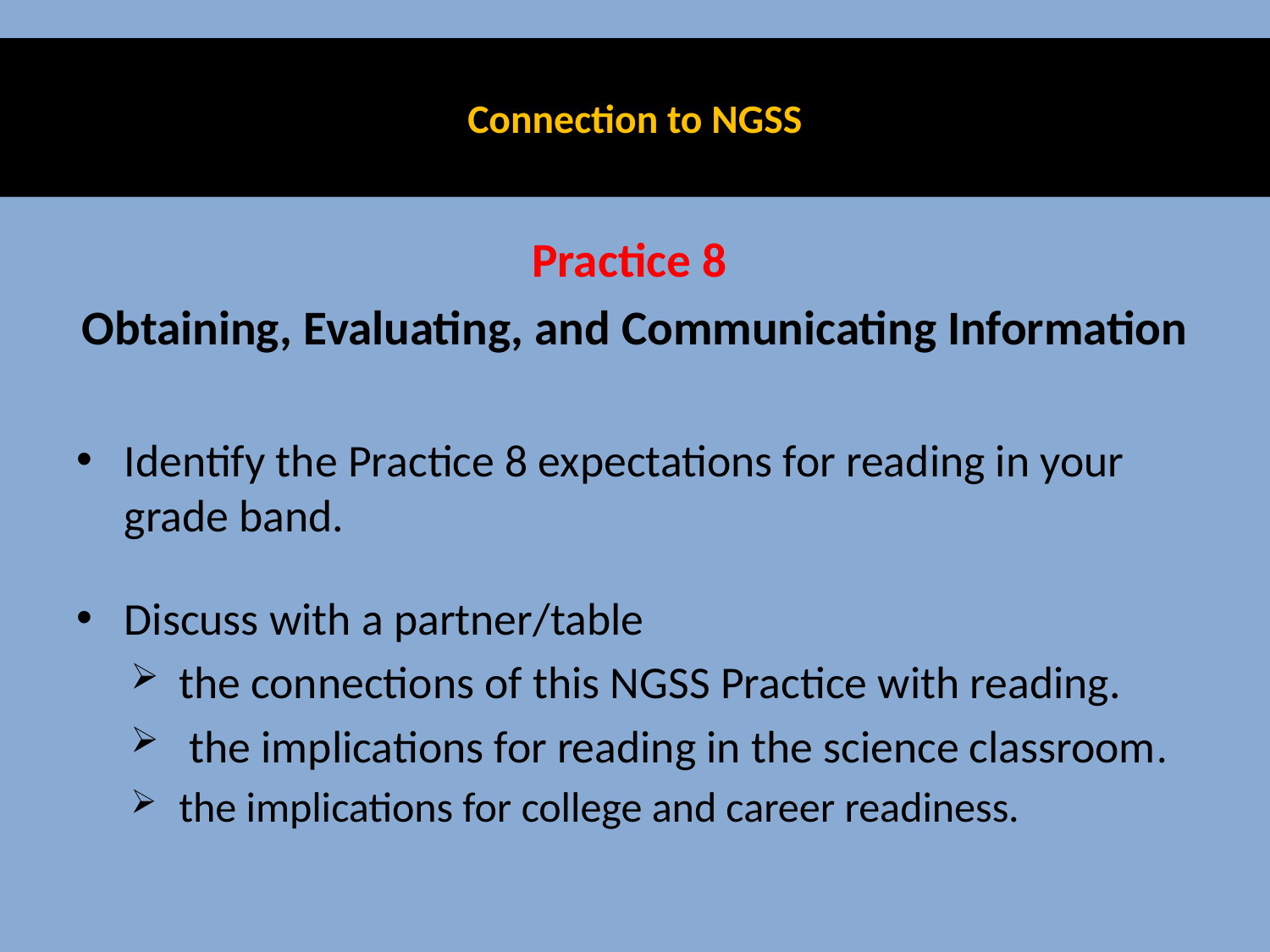

# Connection to NGSS
Practice 8
Obtaining, Evaluating, and Communicating Information

Identify the Practice 8 expectations for reading in your grade band.

Discuss with a partner/table
the connections of this NGSS Practice with reading.
 the implications for reading in the science classroom.
the implications for college and career readiness.